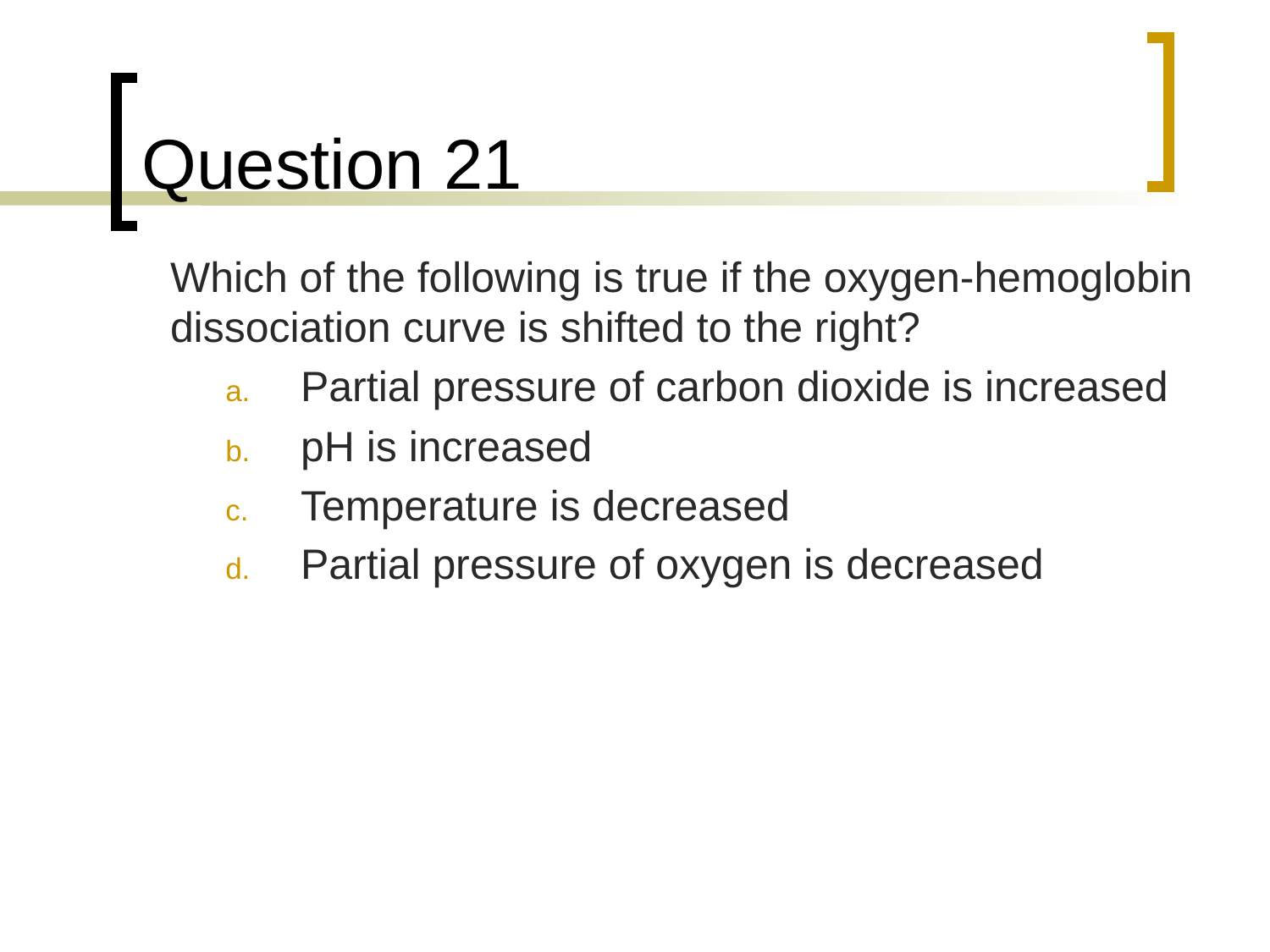

# Question 21
	Which of the following is true if the oxygen‑hemoglobin dissociation curve is shifted to the right?
 Partial pressure of carbon dioxide is increased
 pH is increased
 Temperature is decreased
 Partial pressure of oxygen is decreased